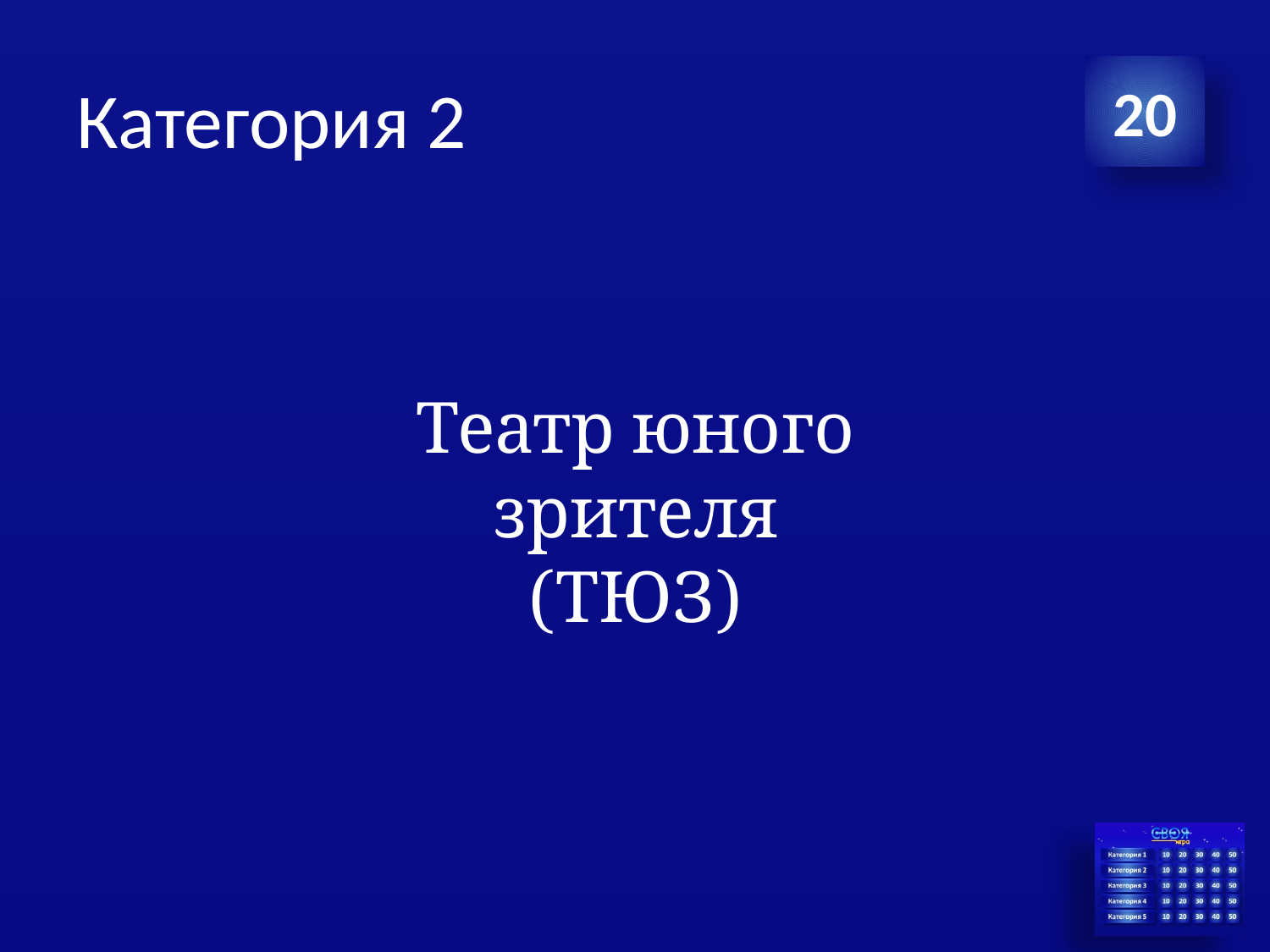

# Категория 2
20
Театр юного зрителя (ТЮЗ)